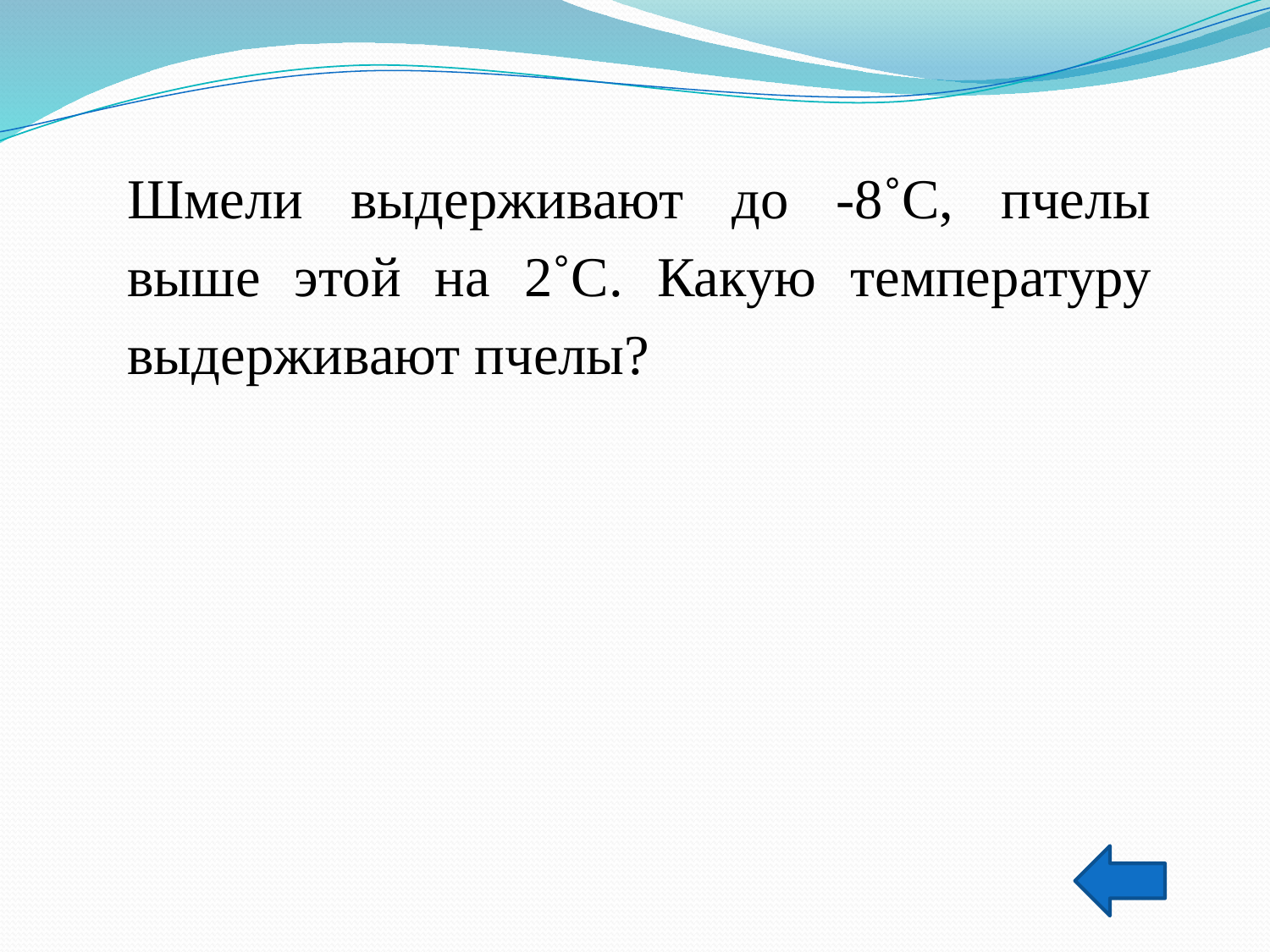

Шмели выдерживают до -8˚С, пчелы выше этой на 2˚С. Какую температуру выдерживают пчелы?